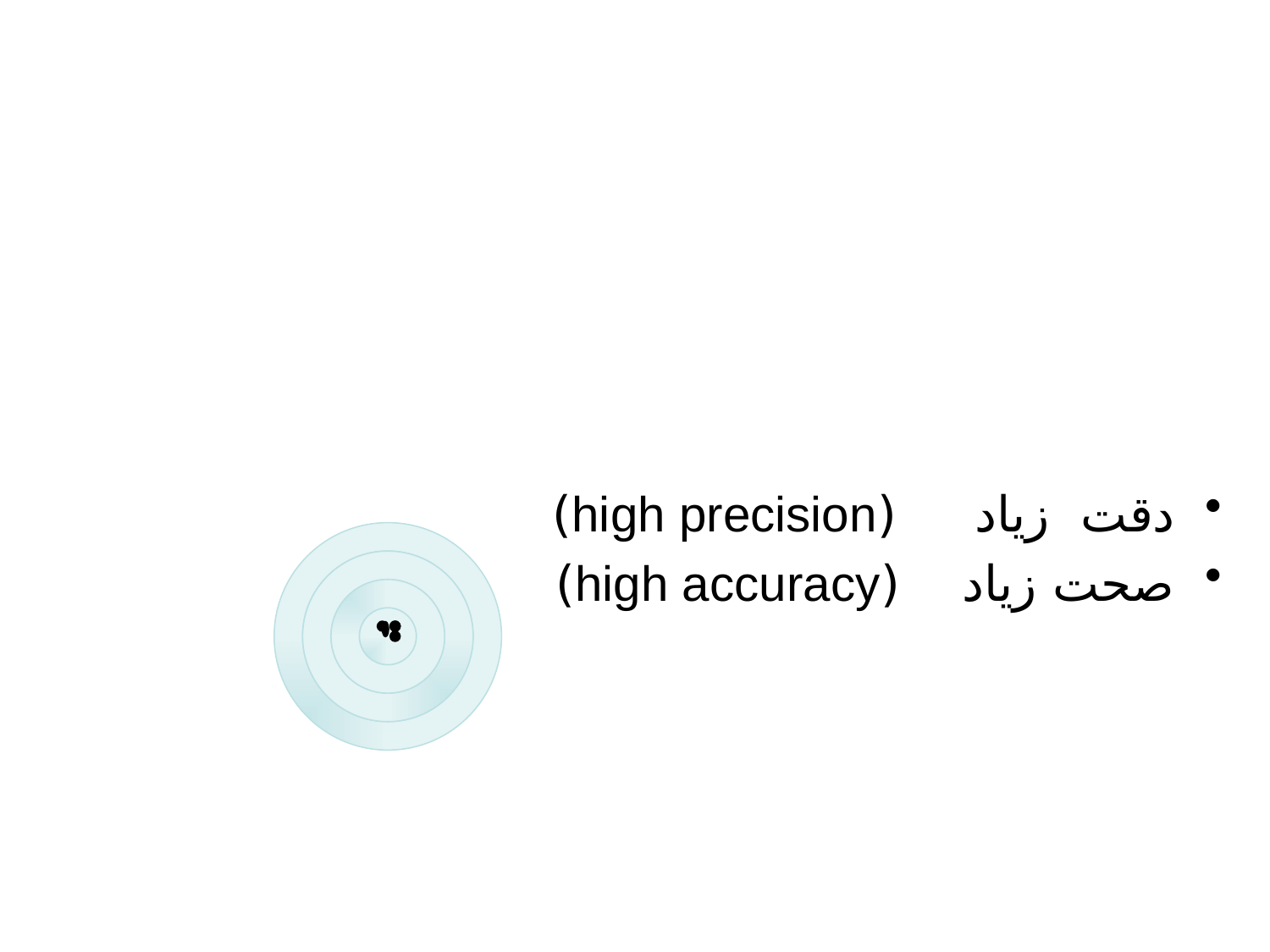

دقت  زياد     (high precision)
صحت زياد    (high accuracy)